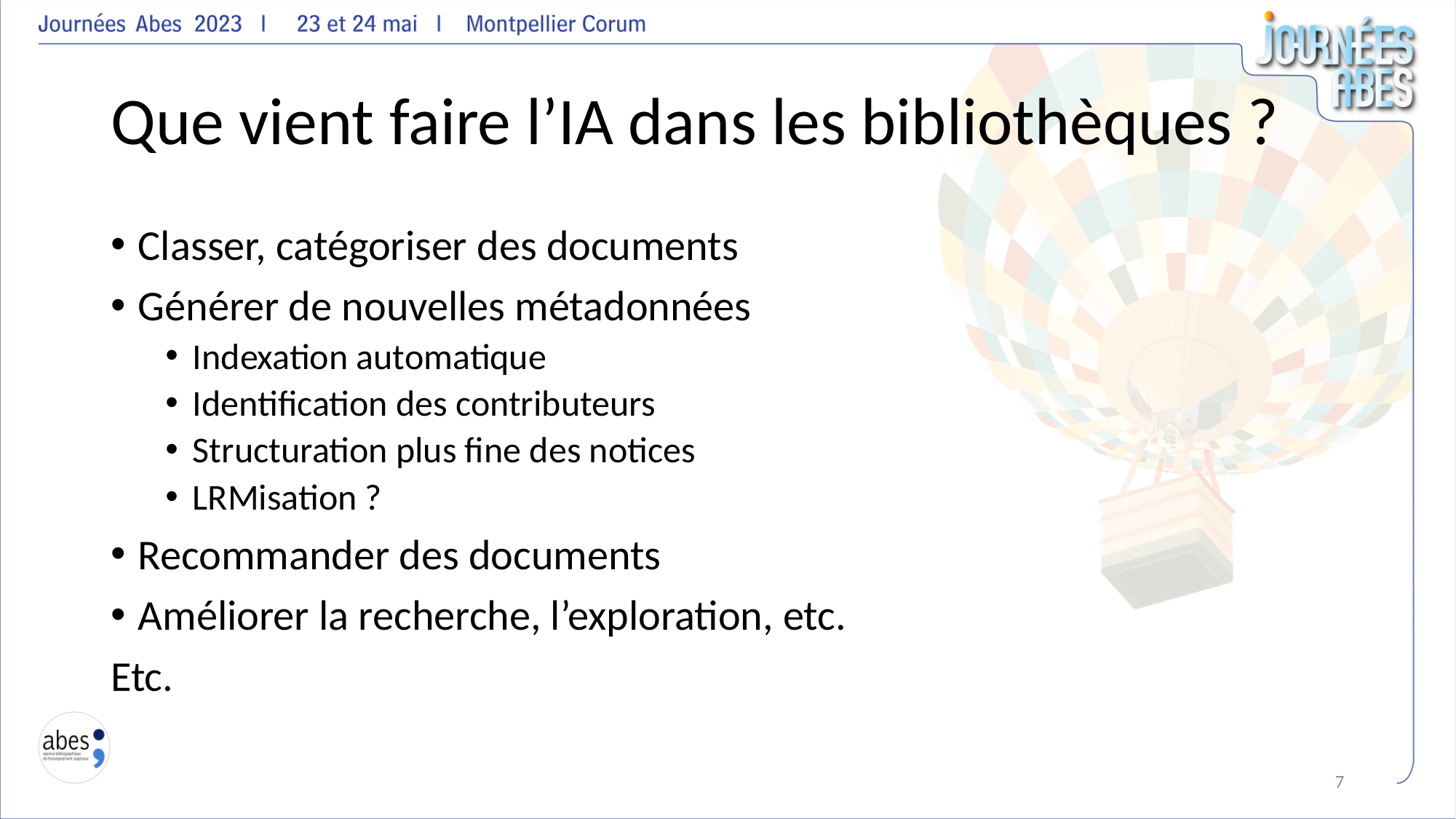

# Que vient faire l’IA dans les bibliothèques ?
Classer, catégoriser des documents
Générer de nouvelles métadonnées
Indexation automatique
Identification des contributeurs
Structuration plus fine des notices
LRMisation ?
Recommander des documents
Améliorer la recherche, l’exploration, etc.
Etc.
7